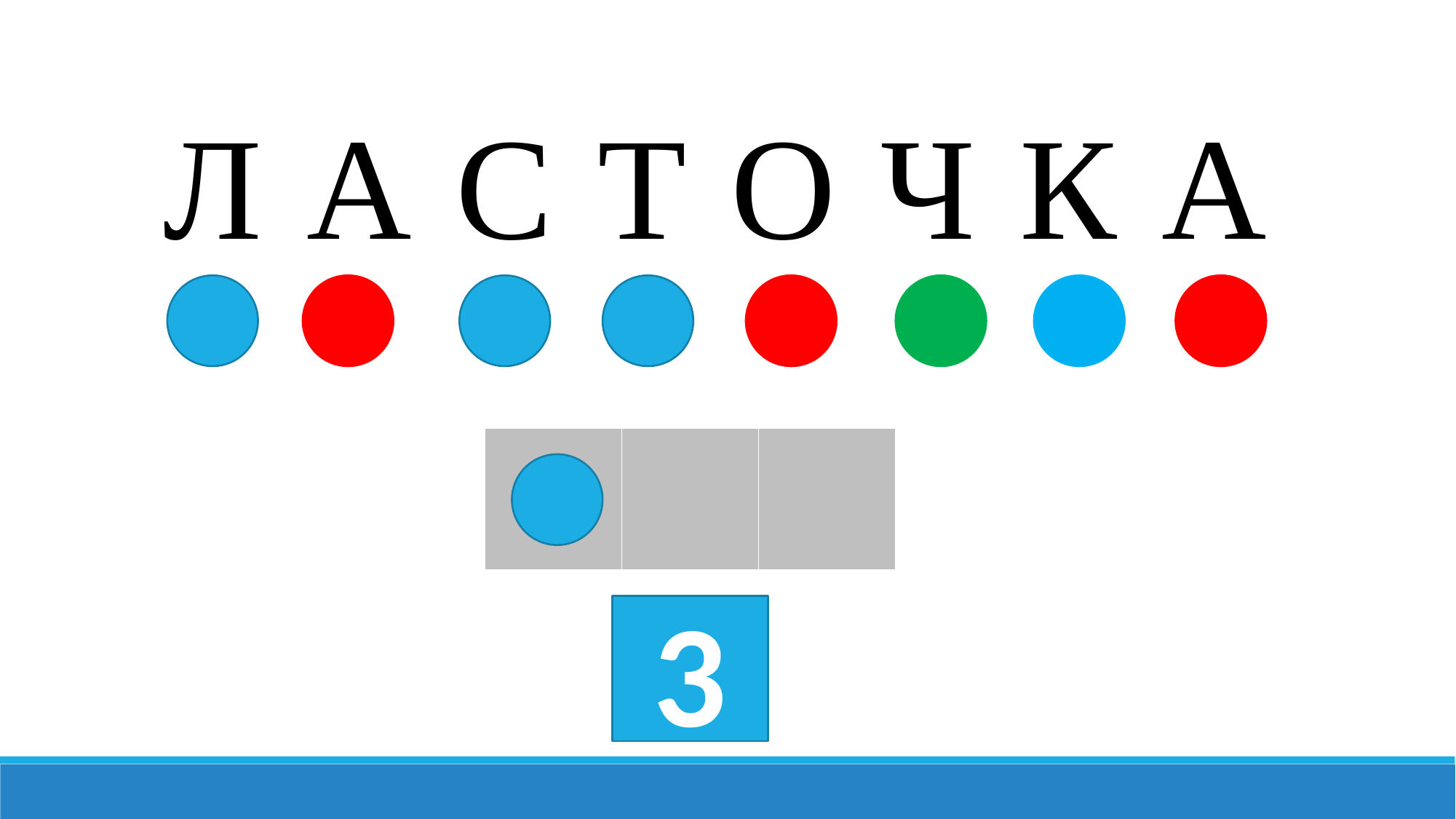

Л
А
С
Т
О
Ч
К
А

|  |  |  |
| --- | --- | --- |

3